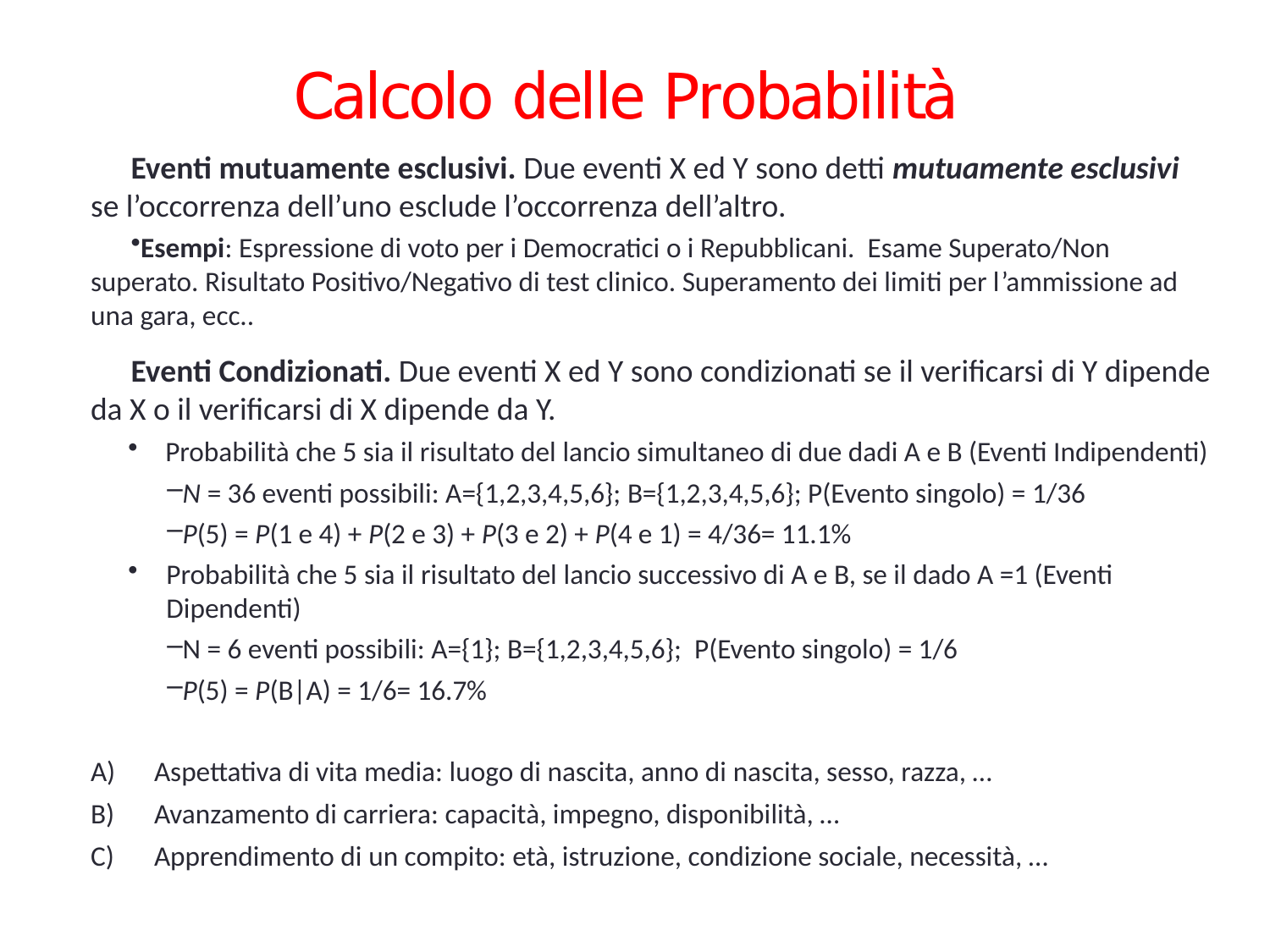

# Calcolo delle Probabilità
Eventi mutuamente esclusivi. Due eventi X ed Y sono detti mutuamente esclusivi se l’occorrenza dell’uno esclude l’occorrenza dell’altro.
Esempi: Espressione di voto per i Democratici o i Repubblicani.  Esame Superato/Non superato. Risultato Positivo/Negativo di test clinico. Superamento dei limiti per l’ammissione ad una gara, ecc..
Eventi Condizionati. Due eventi X ed Y sono condizionati se il verificarsi di Y dipende da X o il verificarsi di X dipende da Y.
Probabilità che 5 sia il risultato del lancio simultaneo di due dadi A e B (Eventi Indipendenti)
N = 36 eventi possibili: A={1,2,3,4,5,6}; B={1,2,3,4,5,6}; P(Evento singolo) = 1/36
P(5) = P(1 e 4) + P(2 e 3) + P(3 e 2) + P(4 e 1) = 4/36= 11.1%
Probabilità che 5 sia il risultato del lancio successivo di A e B, se il dado A =1 (Eventi Dipendenti)
N = 6 eventi possibili: A={1}; B={1,2,3,4,5,6};  P(Evento singolo) = 1/6
P(5) = P(B|A) = 1/6= 16.7%
Aspettativa di vita media: luogo di nascita, anno di nascita, sesso, razza, …
Avanzamento di carriera: capacità, impegno, disponibilità, …
Apprendimento di un compito: età, istruzione, condizione sociale, necessità, …